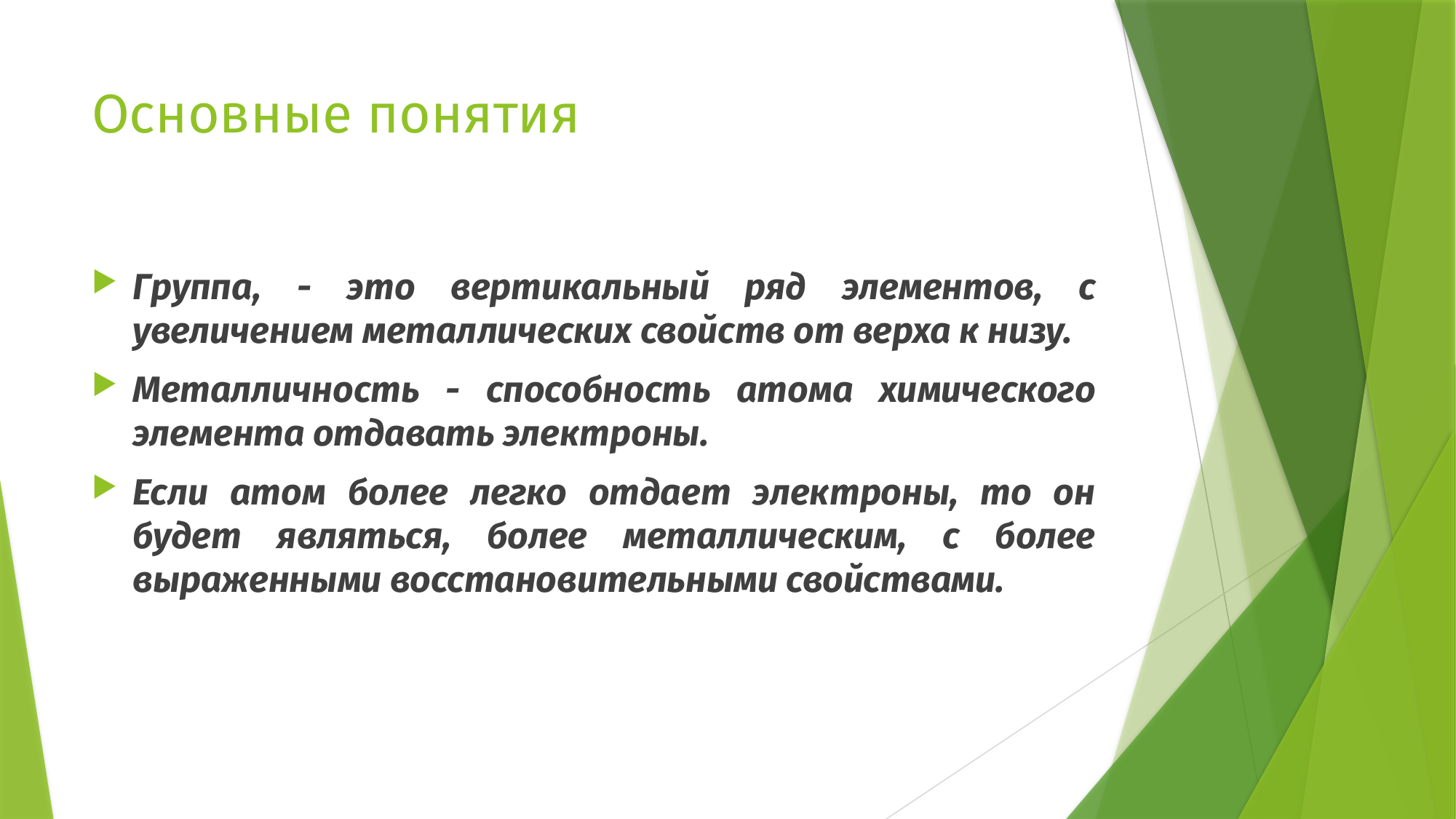

# Основные понятия
Группа, - это вертикальный ряд элементов, с увеличением металлических свойств от верха к низу.
Металличность - способность атома химического элемента отдавать электроны.
Если атом более легко отдает электроны, то он будет являться, более металлическим, с более выраженными восстановительными свойствами.